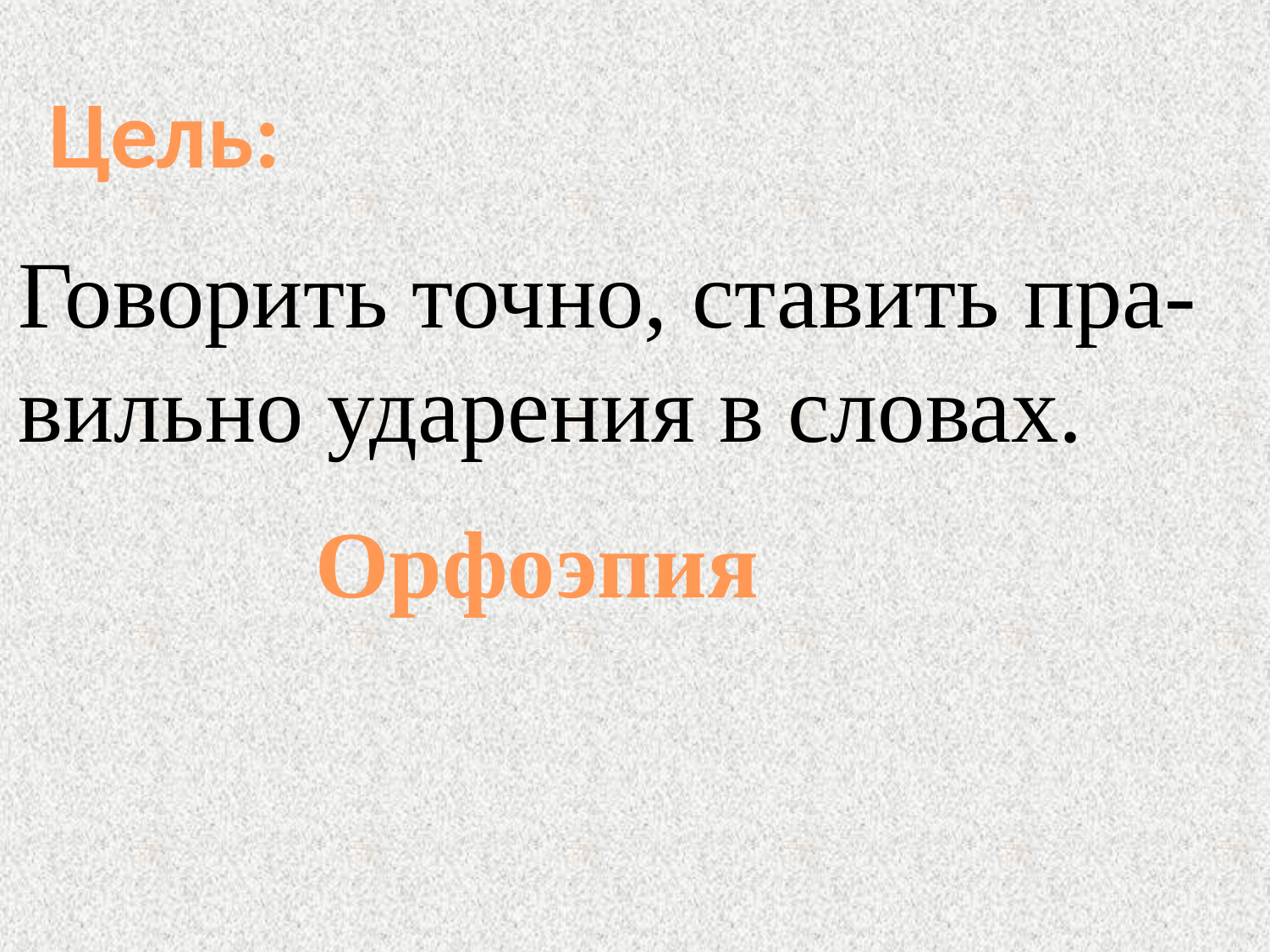

Цель:
Говорить точно, ставить пра-
вильно ударения в словах.
Орфоэпия